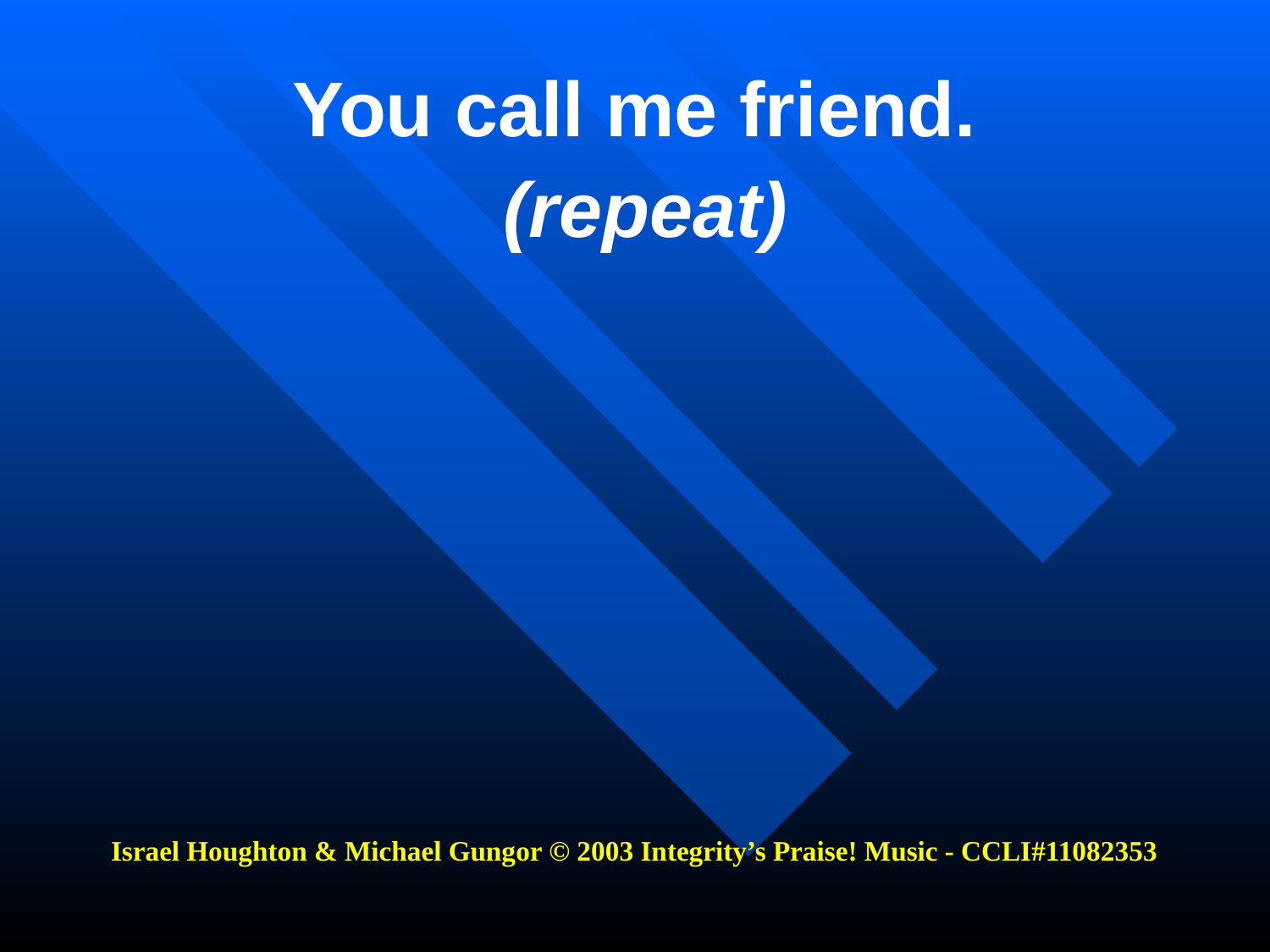

You call me friend.
 (repeat)

Israel Houghton & Michael Gungor © 2003 Integrity’s Praise! Music - CCLI#11082353